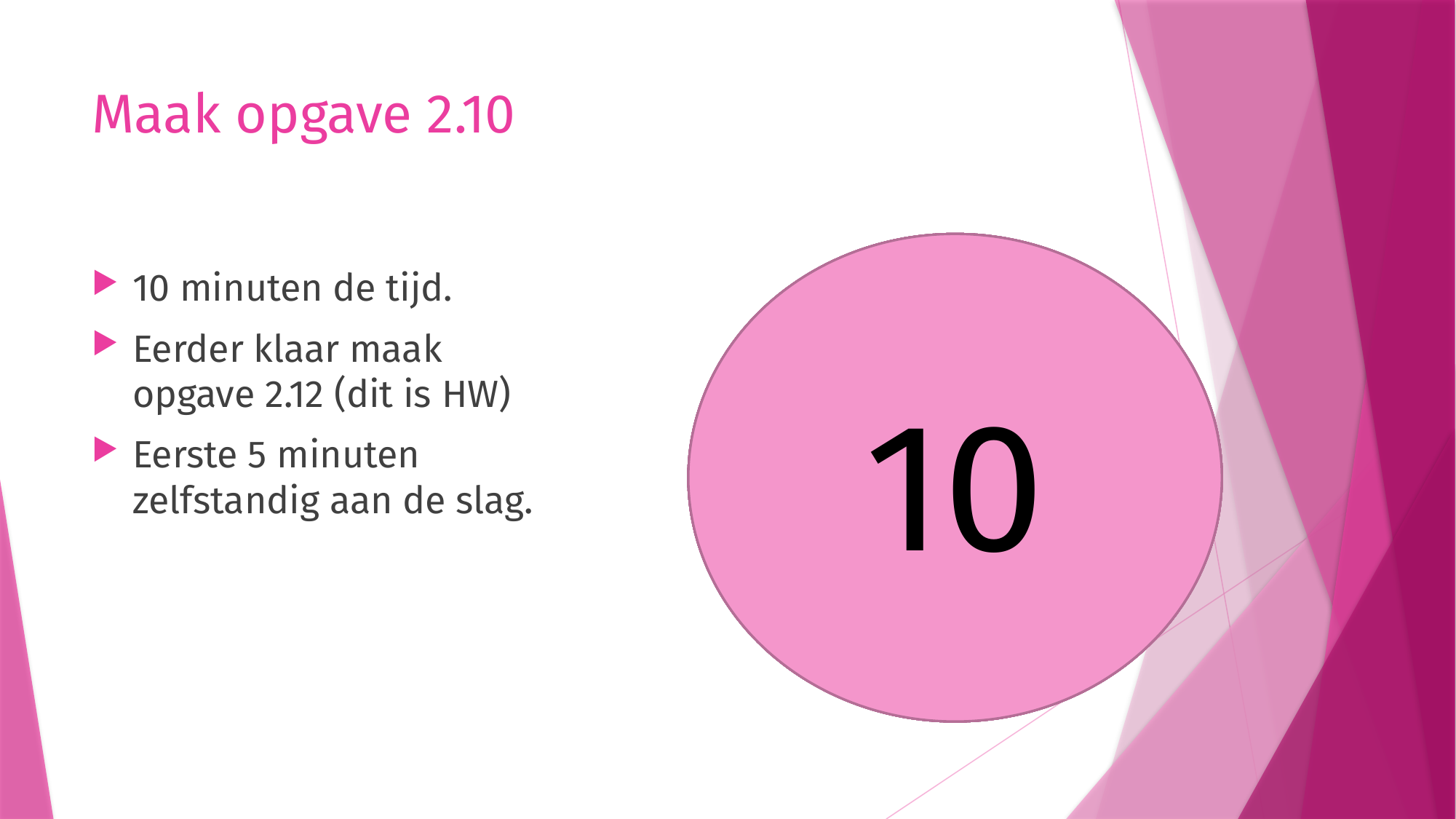

# Maak opgave 2.10
10
9
8
5
6
7
4
3
1
2
10 minuten de tijd.
Eerder klaar maak opgave 2.12 (dit is HW)
Eerste 5 minuten zelfstandig aan de slag.